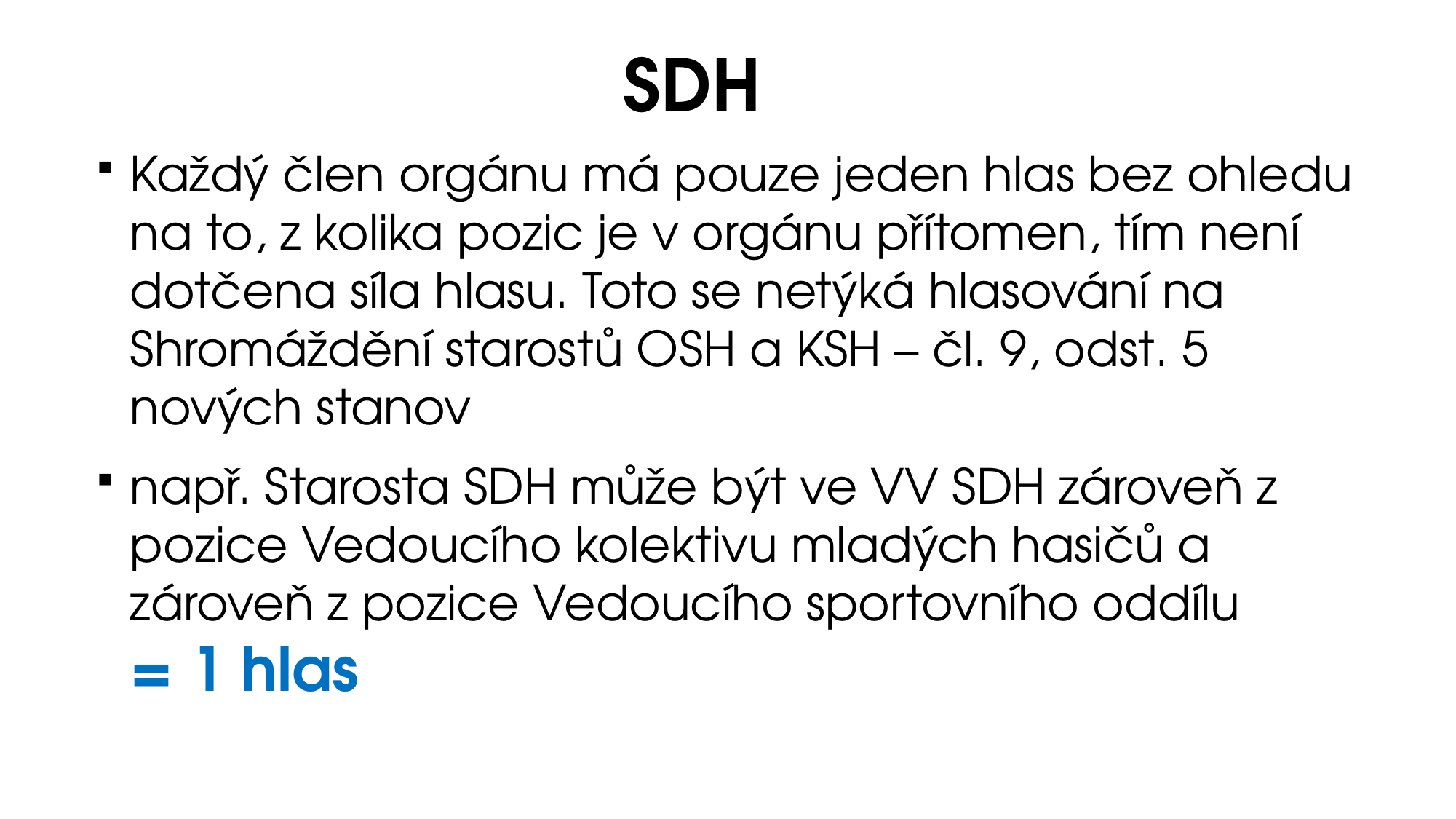

SDH
Každý člen orgánu má pouze jeden hlas bez ohledu na to, z kolika pozic je v orgánu přítomen, tím není dotčena síla hlasu. Toto se netýká hlasování na Shromáždění starostů OSH a KSH – čl. 9, odst. 5 nových stanov
např. Starosta SDH může být ve VV SDH zároveň z pozice Vedoucího kolektivu mladých hasičů a zároveň z pozice Vedoucího sportovního oddílu
= 1 hlas